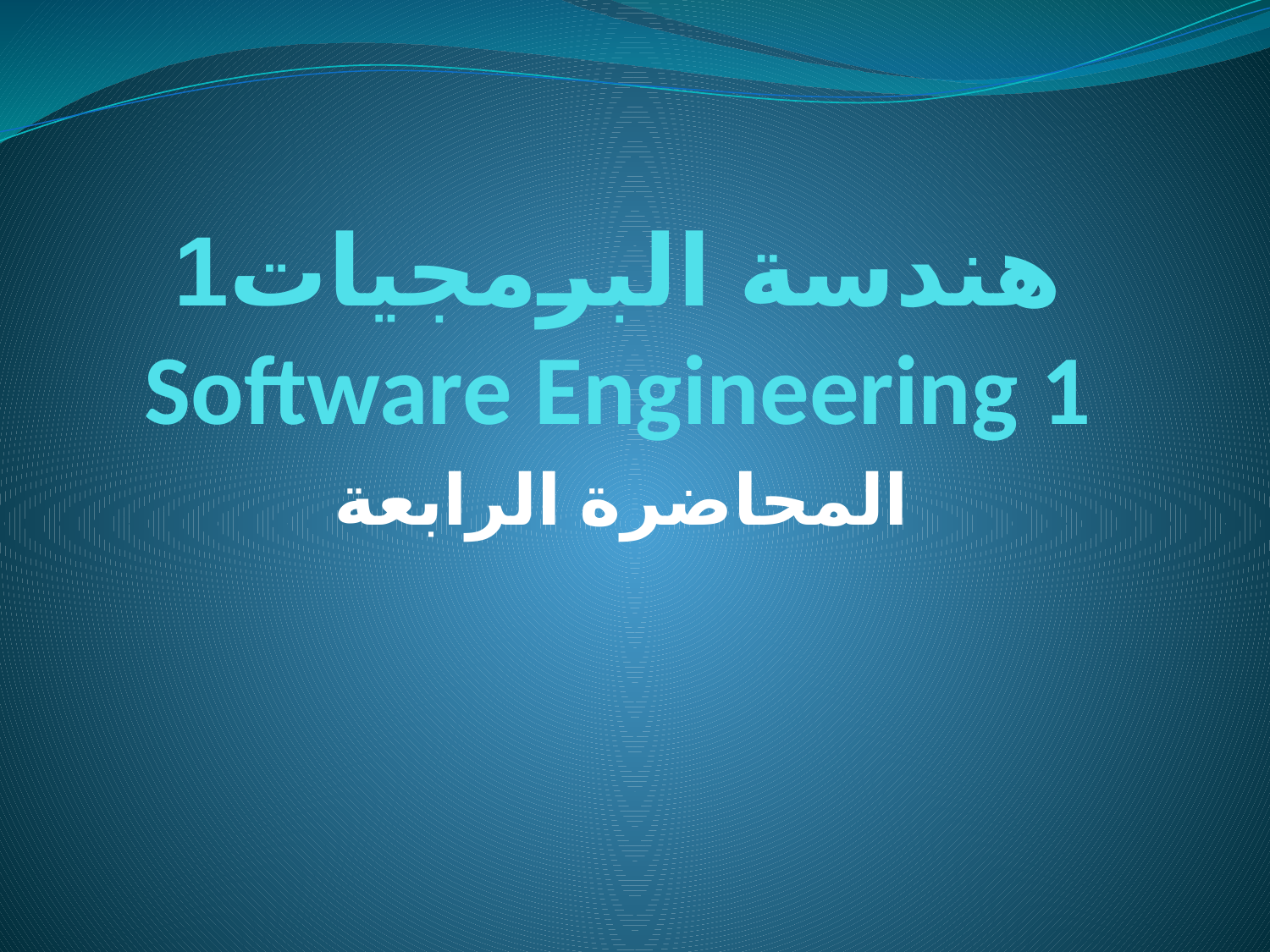

# 1هندسة البرمجيات Software Engineering 1
المحاضرة الرابعة